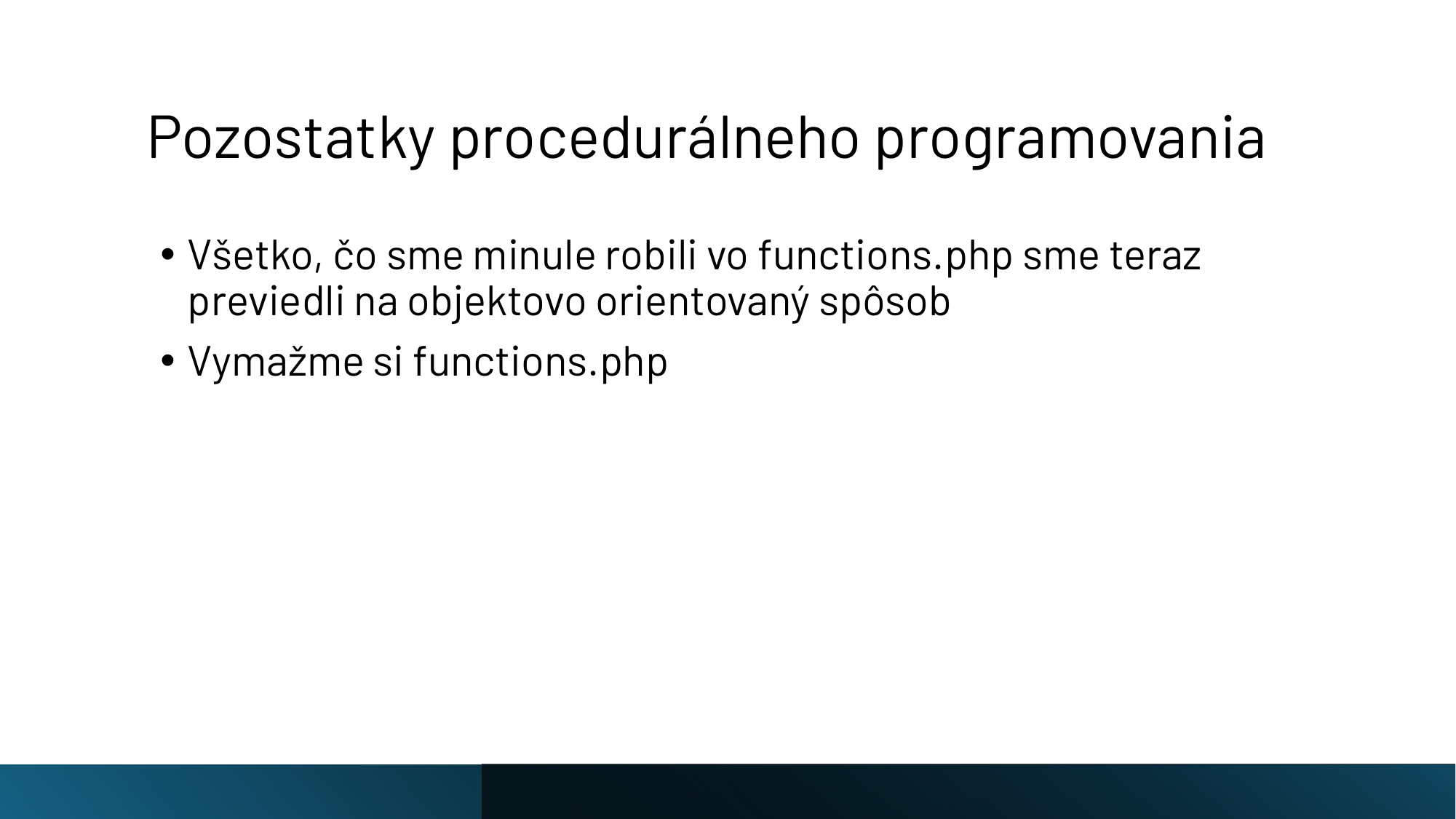

# Pozostatky procedurálneho programovania
Všetko, čo sme minule robili vo functions.php sme teraz previedli na objektovo orientovaný spôsob
Vymažme si functions.php